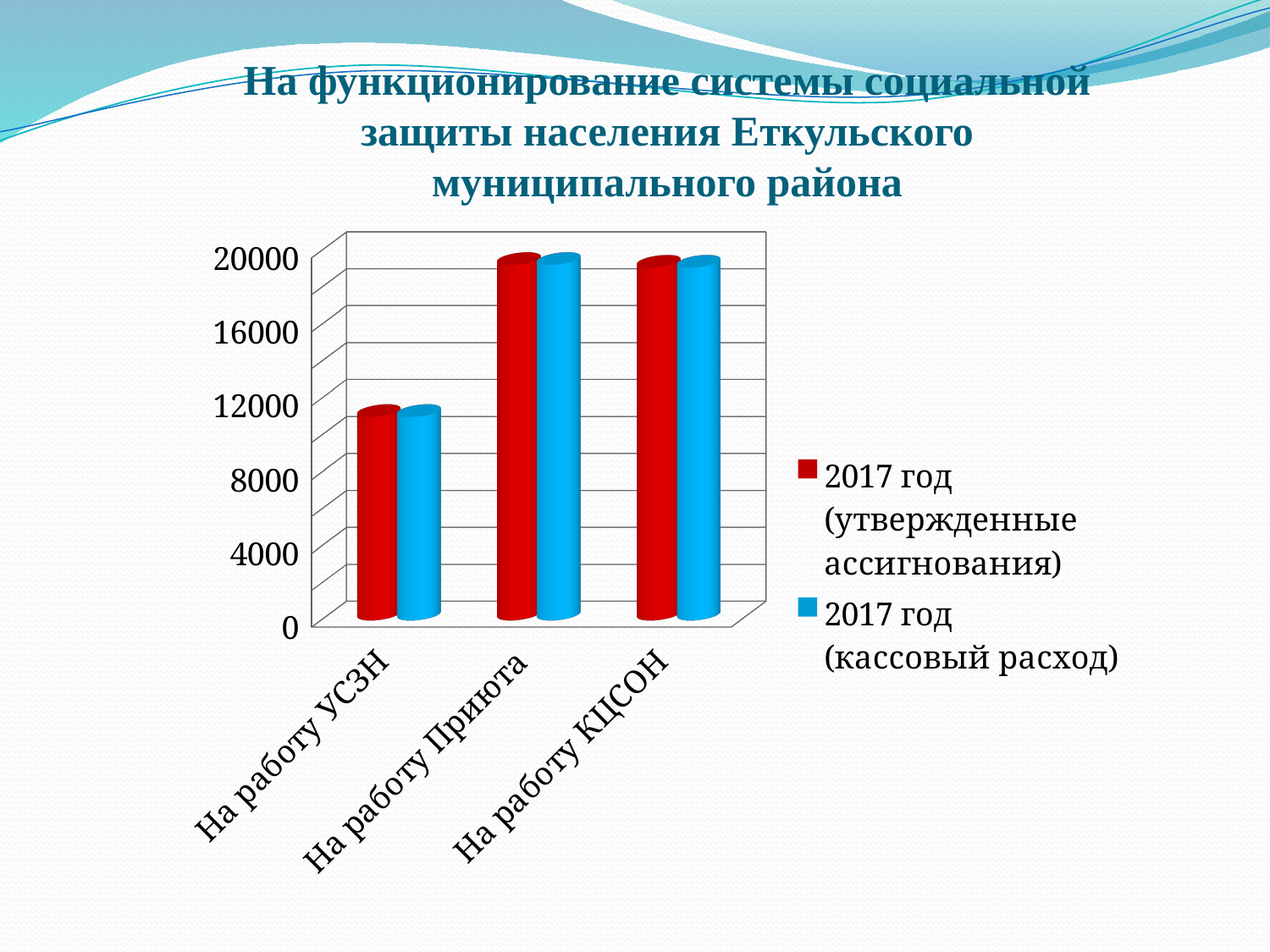

# На функционирование системы социальной защиты населения Еткульского муниципального района

[unsupported chart]